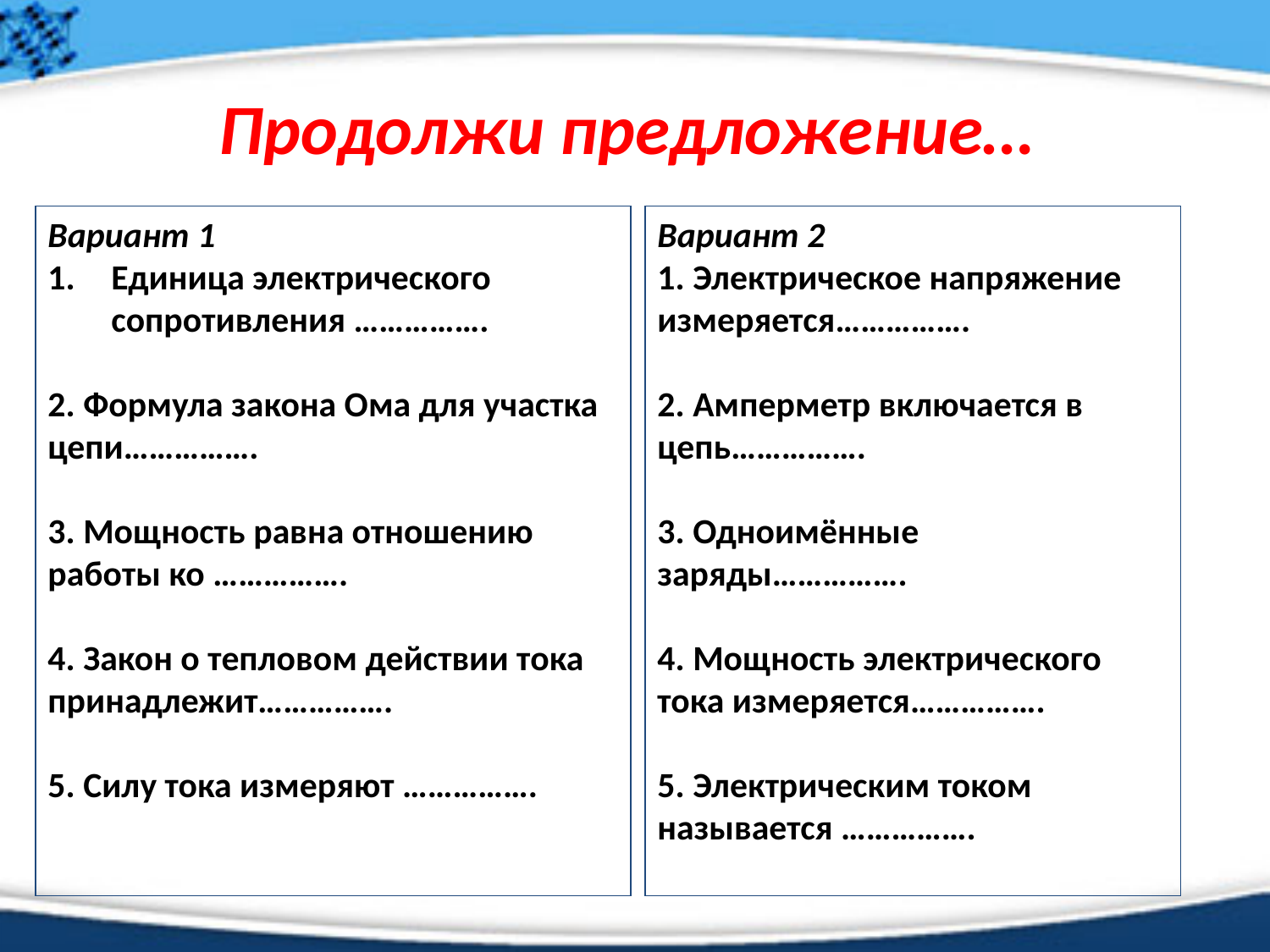

Продолжи предложение…
Вариант 1
Единица электрического сопротивления …………….

2. Формула закона Ома для участка цепи…………….

3. Мощность равна отношению работы ко …………….

4. Закон о тепловом действии тока принадлежит…………….

5. Силу тока измеряют …………….

Вариант 2
1. Электрическое напряжение измеряется…………….

2. Амперметр включается в цепь…………….

3. Одноимённые заряды…………….

4. Мощность электрического тока измеряется…………….

5. Электрическим током называется …………….